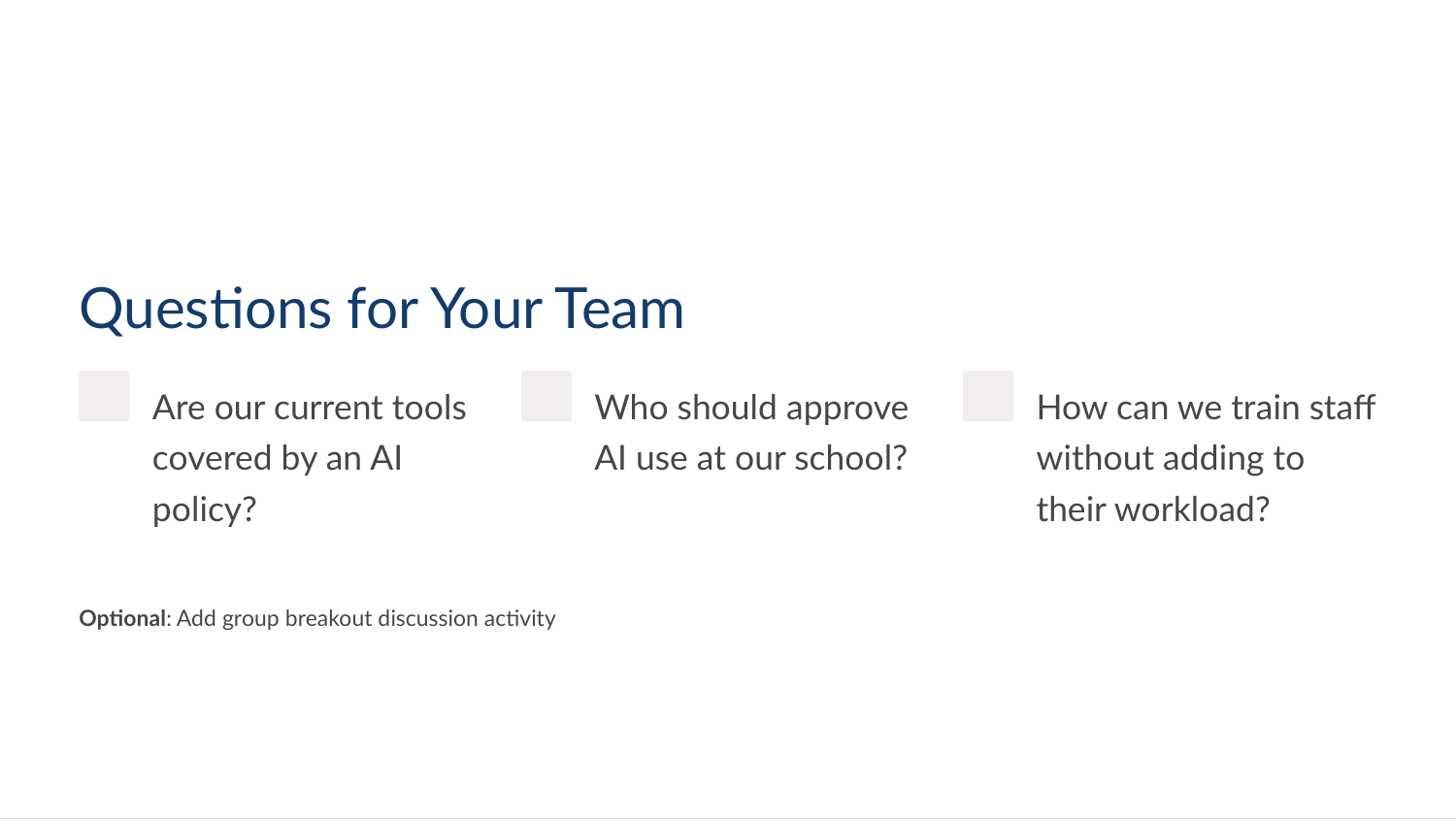

Questions for Your Team

Are our current tools covered by an AI policy?
Who should approve AI use at our school?
How can we train staff without adding to their workload?
Optional: Add group breakout discussion activity